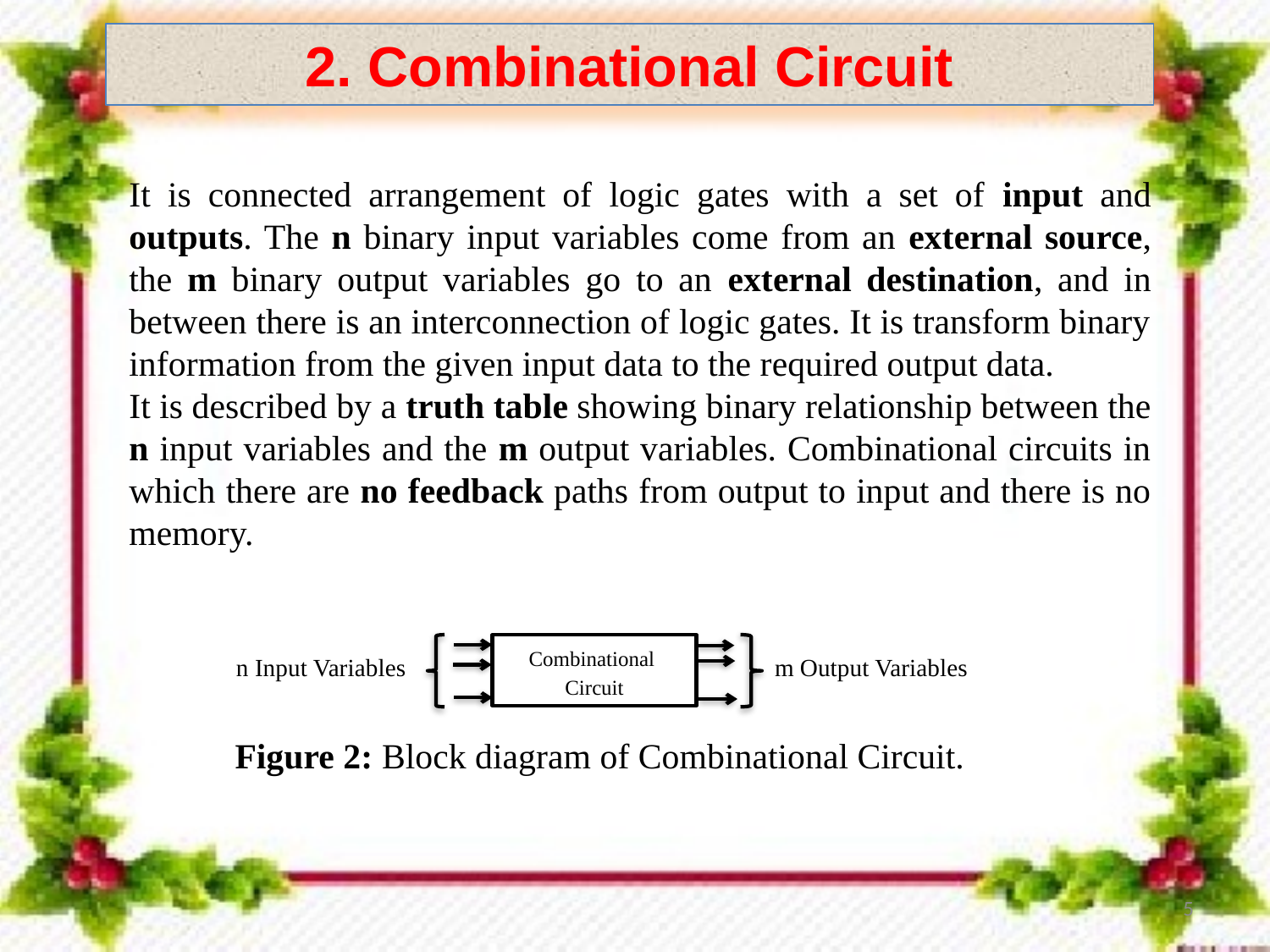

2. Combinational Circuit
It is connected arrangement of logic gates with a set of input and outputs. The n binary input variables come from an external source, the m binary output variables go to an external destination, and in between there is an interconnection of logic gates. It is transform binary information from the given input data to the required output data.
It is described by a truth table showing binary relationship between the n input variables and the m output variables. Combinational circuits in which there are no feedback paths from output to input and there is no memory.

Combinational
Circuit
m Output Variables
n Input Variables
Figure 2: Block diagram of Combinational Circuit.
5